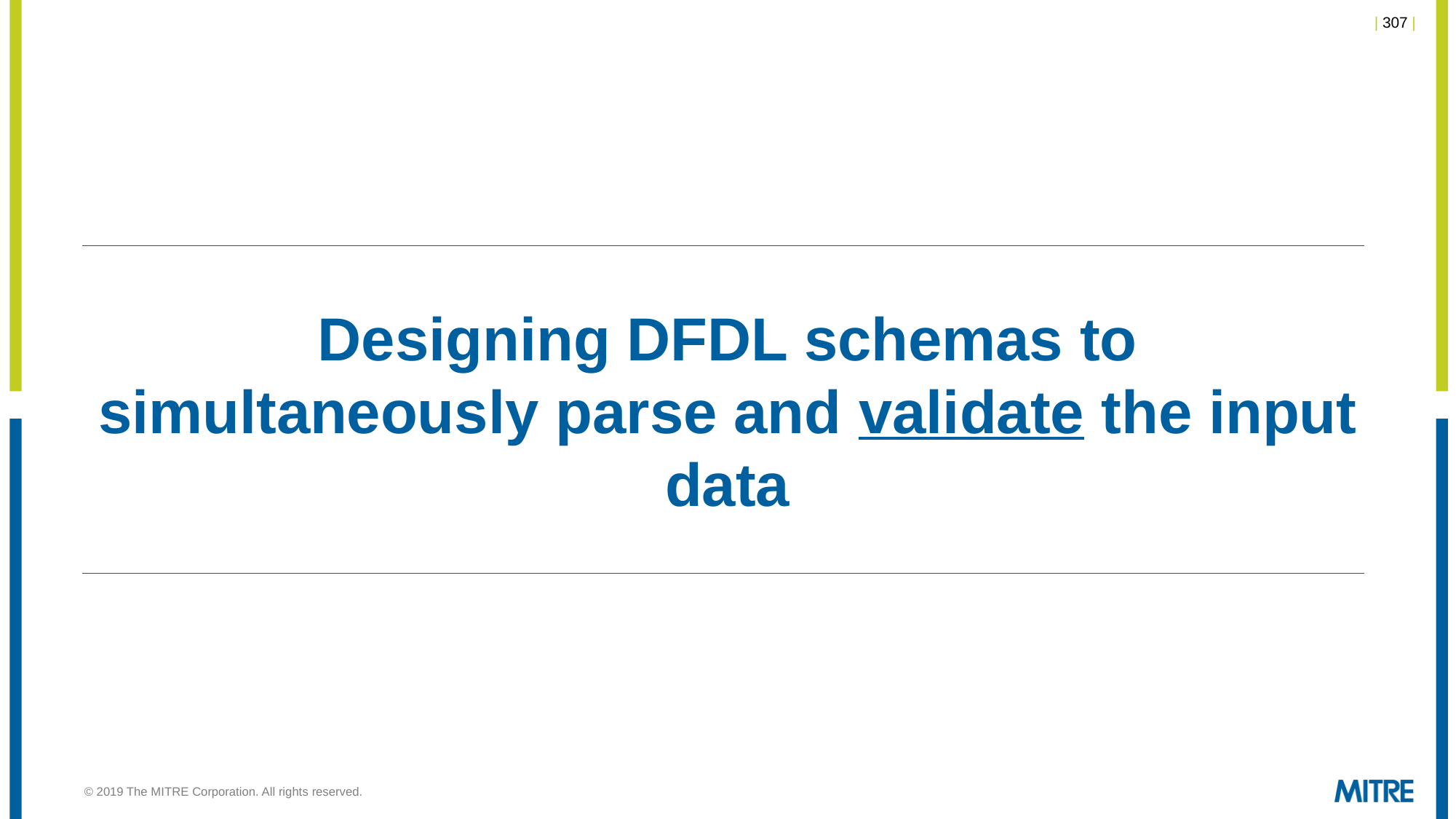

# Designing DFDL schemas to simultaneously parse and validate the input data
© 2019 The MITRE Corporation. All rights reserved.